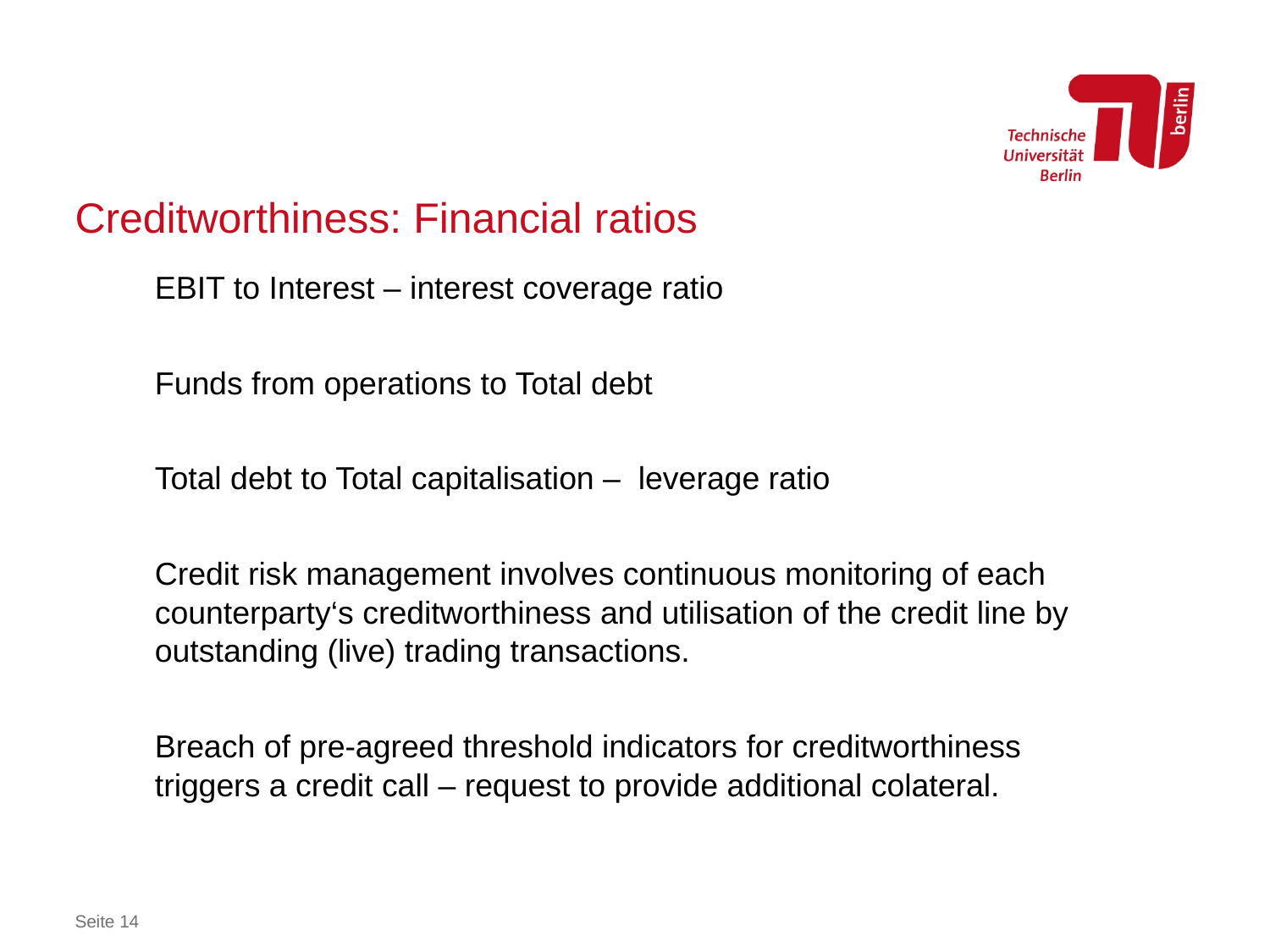

# Creditworthiness: Financial ratios
EBIT to Interest – interest coverage ratio

Funds from operations to Total debt

Total debt to Total capitalisation –  leverage ratio

Credit risk management involves continuous monitoring of each counterparty‘s creditworthiness and utilisation of the credit line by outstanding (live) trading transactions.

Breach of pre-agreed threshold indicators for creditworthiness triggers a credit call – request to provide additional colateral.

Seite 14